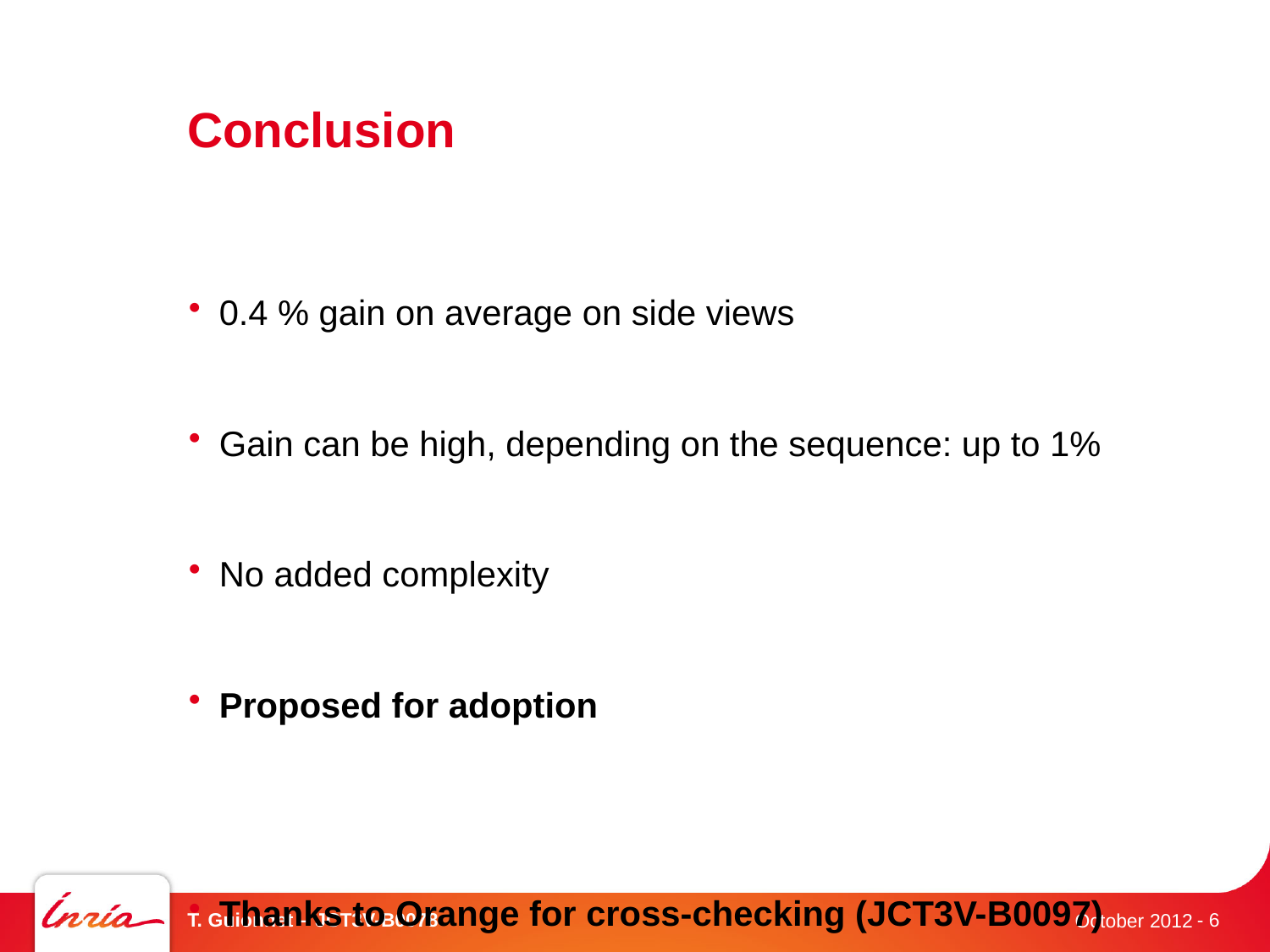

# Conclusion

0.4 % gain on average on side views

Gain can be high, depending on the sequence: up to 1%

No added complexity

Proposed for adoption

Thanks to Orange for cross-checking (JCT3V-B0097)

T. Guionnet – JCT3V-B0078
- 6
October 2012